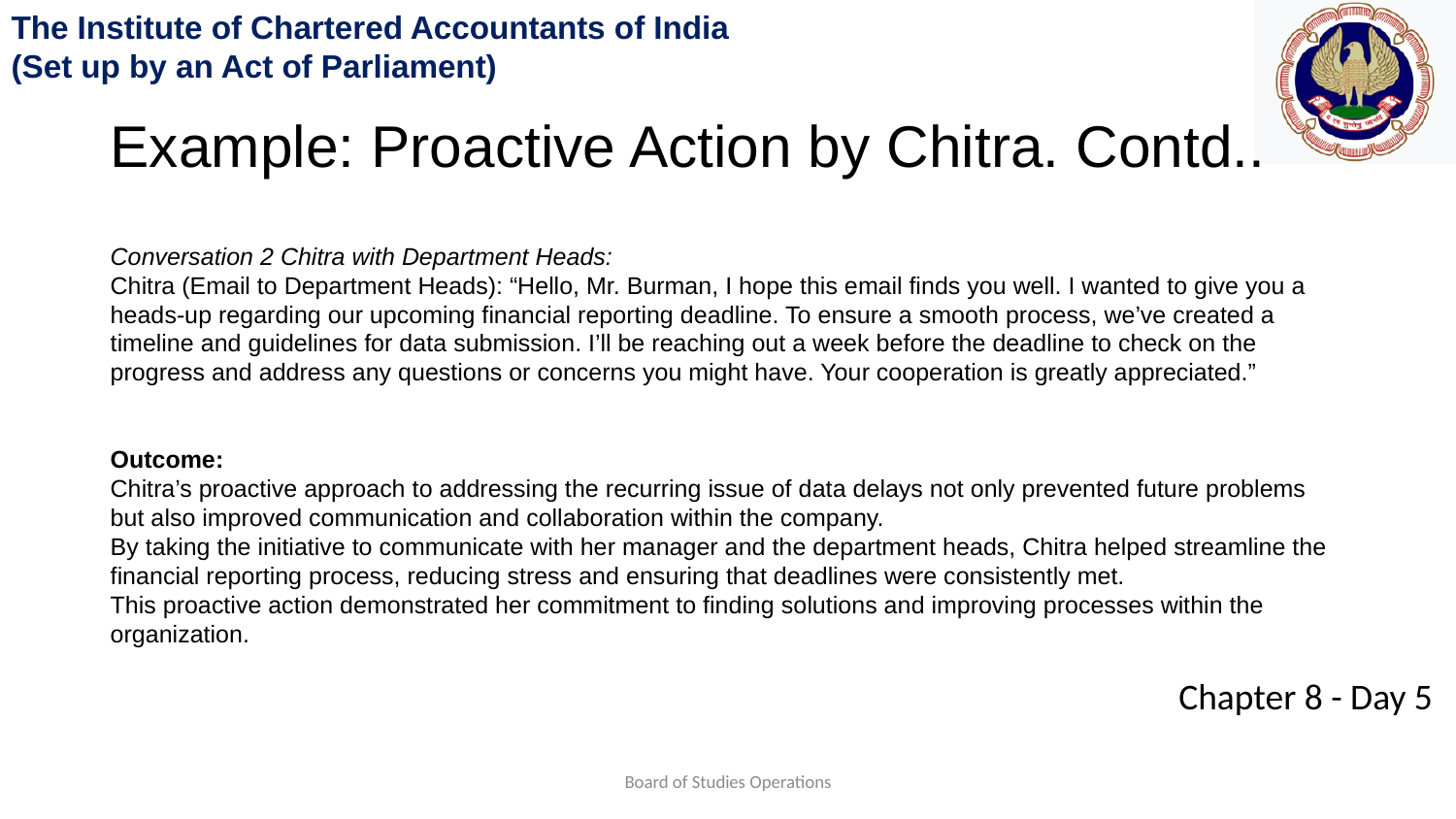

Example: Proactive Action by Chitra. Contd..
Conversation 2 Chitra with Department Heads:
Chitra (Email to Department Heads): “Hello, Mr. Burman, I hope this email finds you well. I wanted to give you a heads-up regarding our upcoming financial reporting deadline. To ensure a smooth process, we’ve created a timeline and guidelines for data submission. I’ll be reaching out a week before the deadline to check on the progress and address any questions or concerns you might have. Your cooperation is greatly appreciated.”

Outcome:
Chitra’s proactive approach to addressing the recurring issue of data delays not only prevented future problems but also improved communication and collaboration within the company.
By taking the initiative to communicate with her manager and the department heads, Chitra helped streamline the financial reporting process, reducing stress and ensuring that deadlines were consistently met.
This proactive action demonstrated her commitment to finding solutions and improving processes within the organization.
Board of Studies Operations